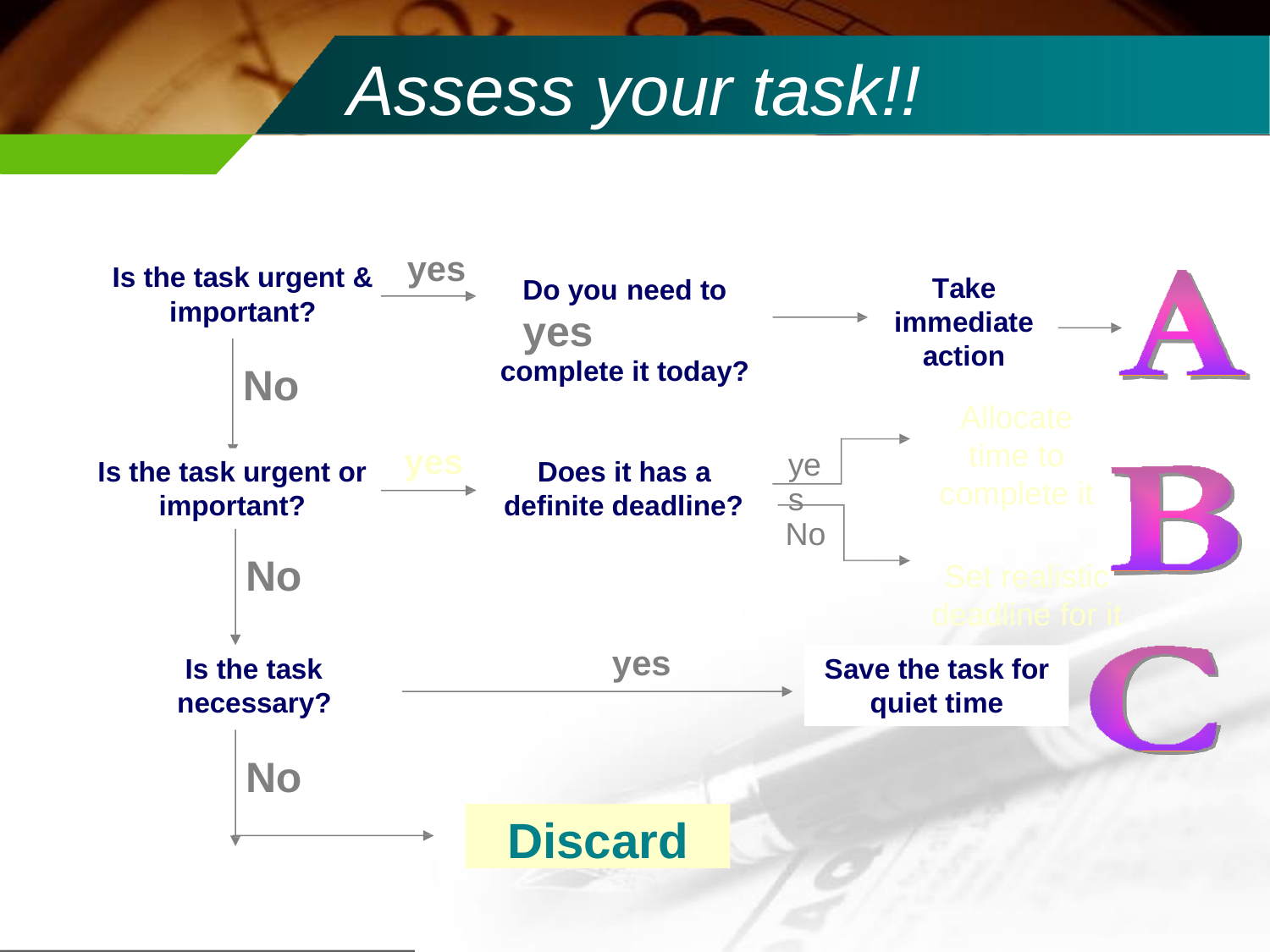

# Assess your task!!

yes

Do you need to	yes
complete it today?
Is the task urgent & important?

Take immediate action

No

Allocate time to complete it

yes

ye
s
No
Is the task urgent or important?
Does it has a definite deadline?

No
Set realistic
deadline for it
yes

Is the task
necessary?
Save the task for
quiet time

No
Discard